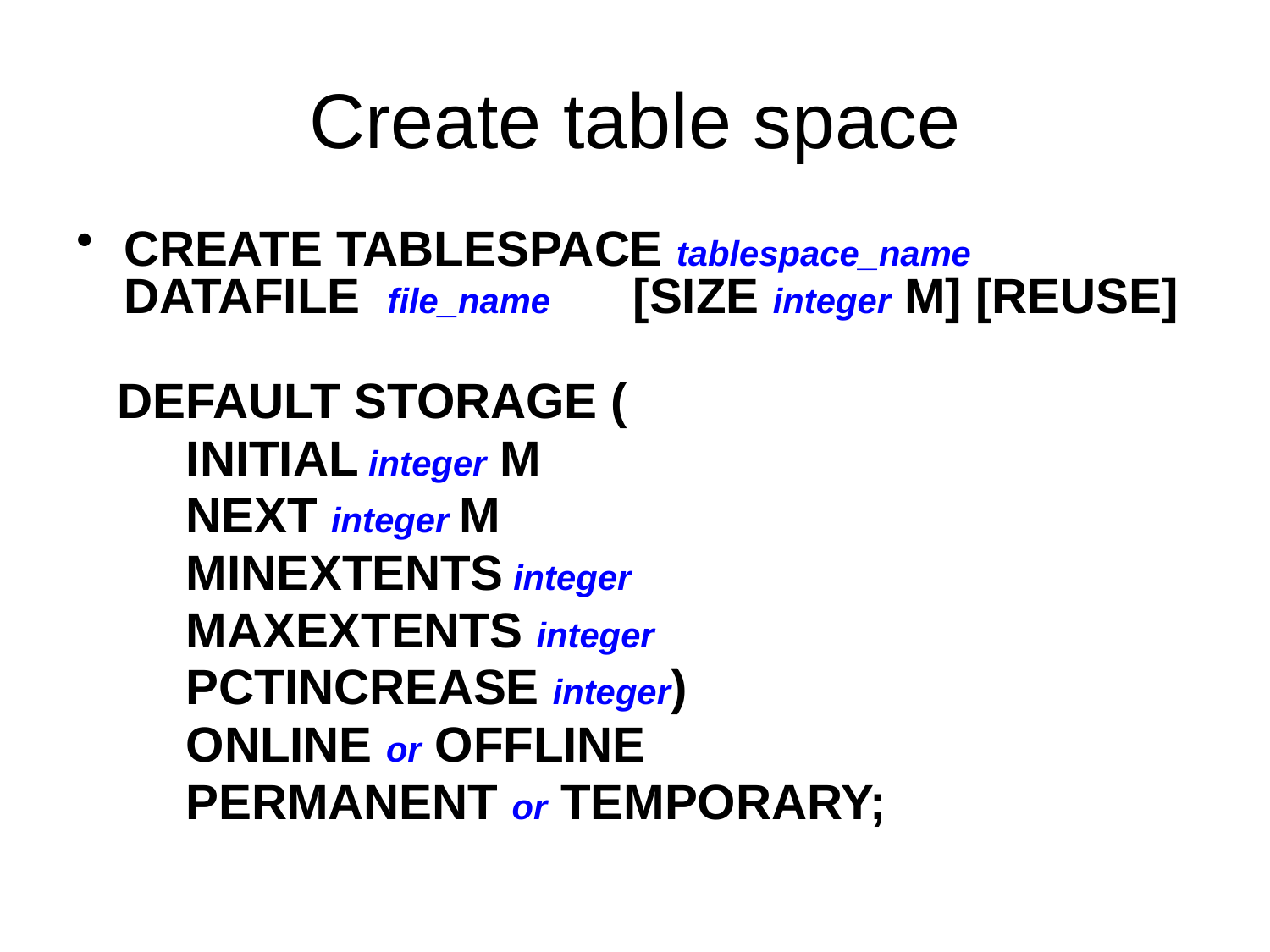

# Create table space
CREATE TABLESPACE tablespace_name      DATAFILE  file_name      [SIZE integer M] [REUSE]
   DEFAULT STORAGE (
        INITIAL integer M
        NEXT integer M
        MINEXTENTS integer
        MAXEXTENTS integer
        PCTINCREASE integer)
        ONLINE or OFFLINE
        PERMANENT or TEMPORARY;